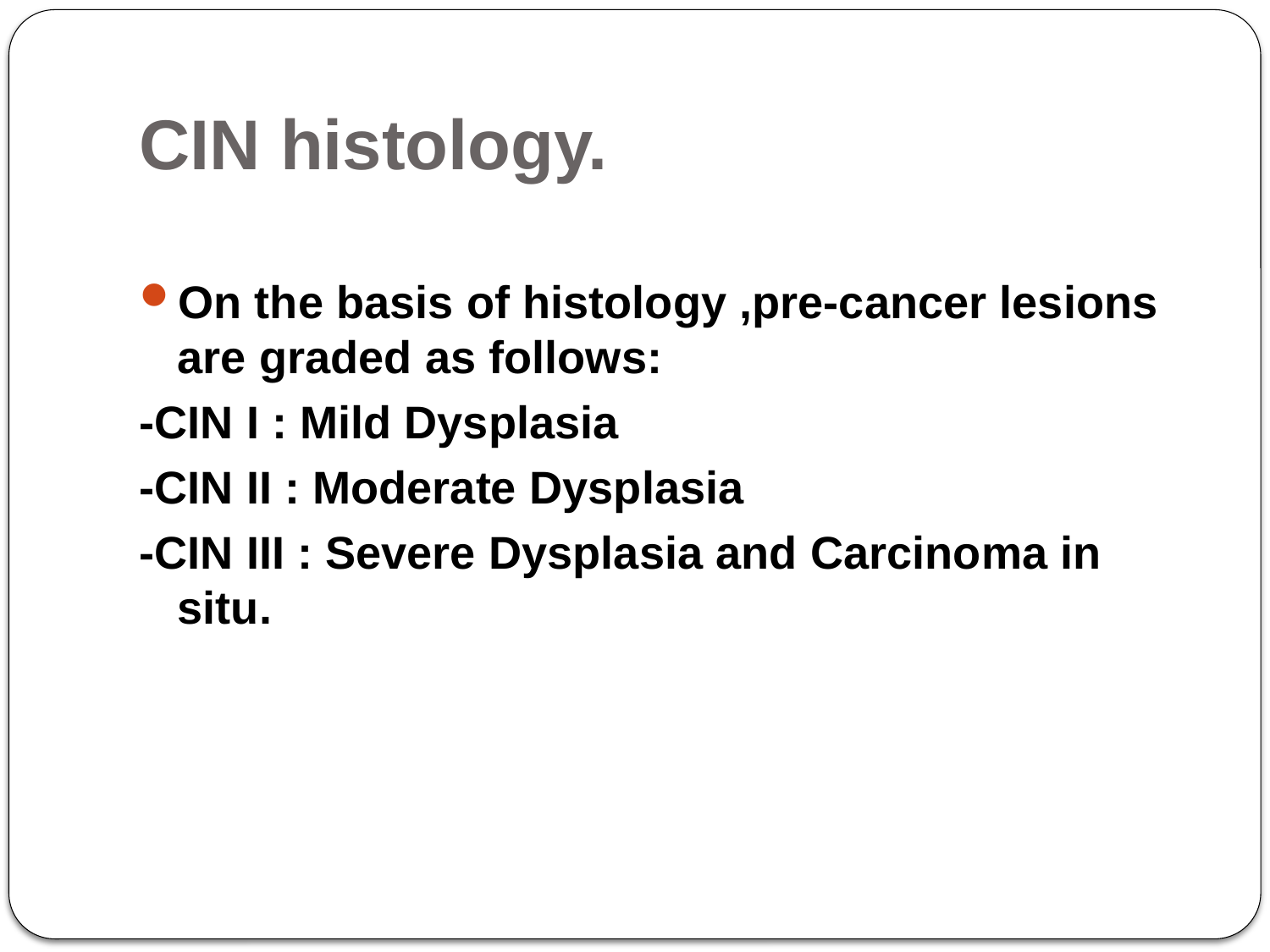

# CIN histology.

On the basis of histology ,pre-cancer lesions are graded as follows:
-CIN I : Mild Dysplasia
-CIN II : Moderate Dysplasia
-CIN III : Severe Dysplasia and Carcinoma in situ.